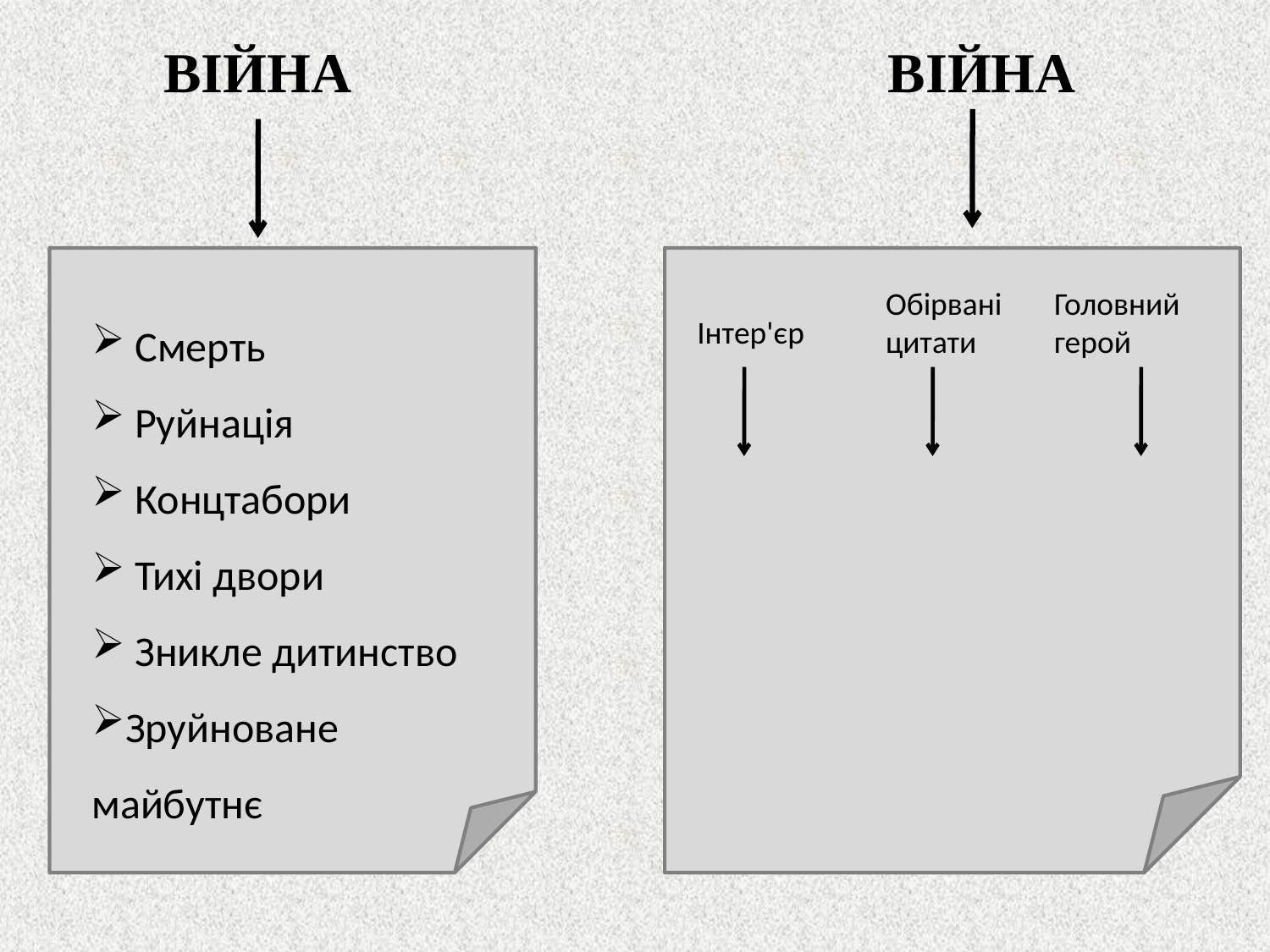

ВІЙНА
ВІЙНА

Обірвані цитати
Головний герой
 Смерть
 Руйнація
 Концтабори
 Тихі двори
 Зникле дитинство
Зруйноване майбутнє

Інтер'єр